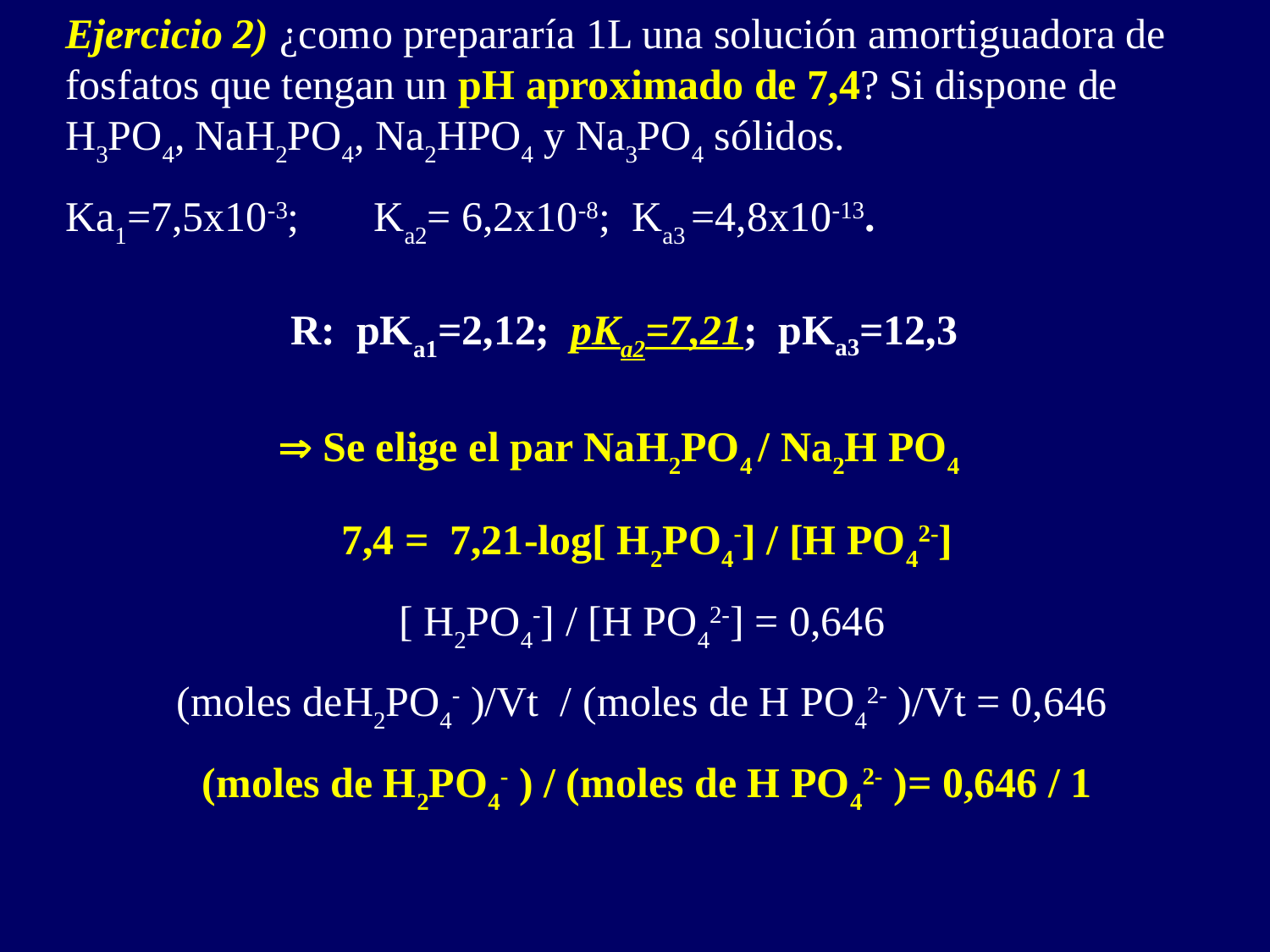

Ejercicio 2) ¿como prepararía 1L una solución amortiguadora de fosfatos que tengan un pH aproximado de 7,4? Si dispone de H3PO4, NaH2PO4, Na2HPO4 y Na3PO4 sólidos.
Ka1=7,5x10-3;       Ka2= 6,2x10-8;  Ka3 =4,8x10-13.
R:  pKa1=2,12;  pKa2=7,21;  pKa3=12,3
⇒ Se elige el par NaH2PO4 / Na2H PO4
7,4 =  7,21-log[ H2PO4-] / [H PO42-]
[ H2PO4-] / [H PO42-] = 0,646
(moles deH2PO4- )/Vt  / (moles de H PO42- )/Vt = 0,646
(moles de H2PO4- ) / (moles de H PO42- )= 0,646 / 1